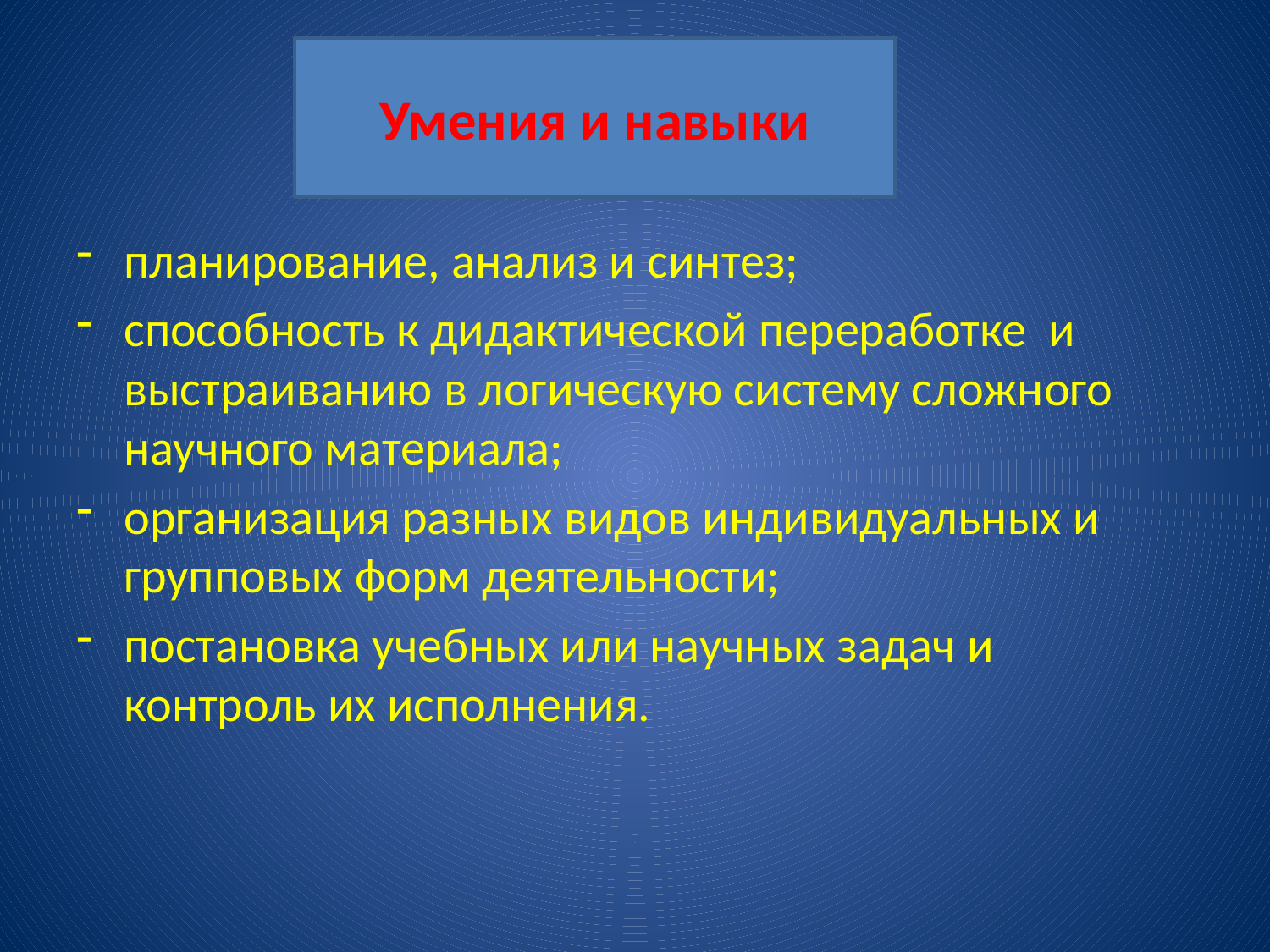

# Умения и навыки
планирование, анализ и синтез;
способность к дидактической переработке  и выстраиванию в логическую систему сложного научного материала;
организация разных видов индивидуальных и групповых форм деятельности;
постановка учебных или научных задач и контроль их исполнения.